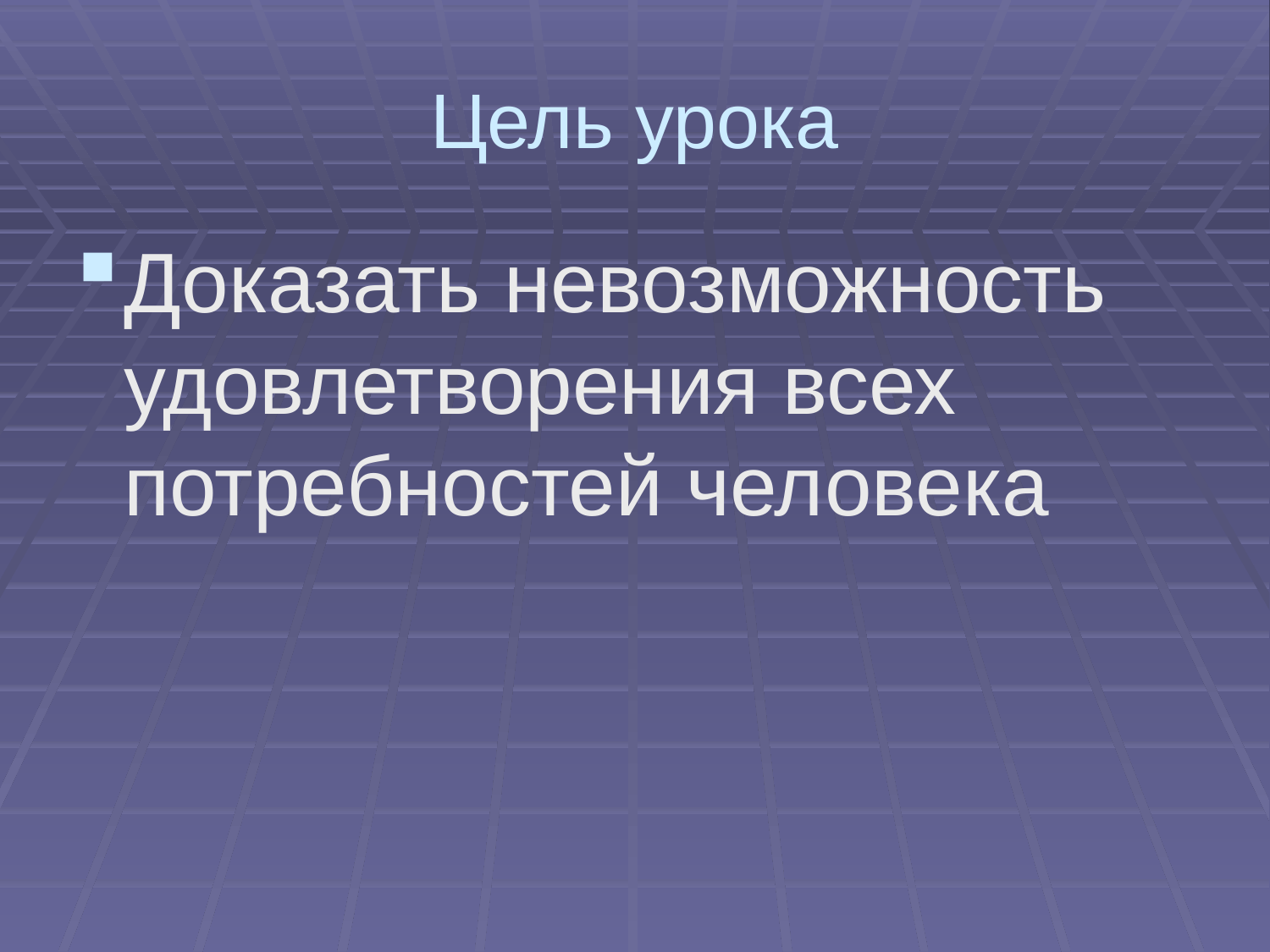

# Цель урока
Доказать невозможность удовлетворения всех потребностей человека